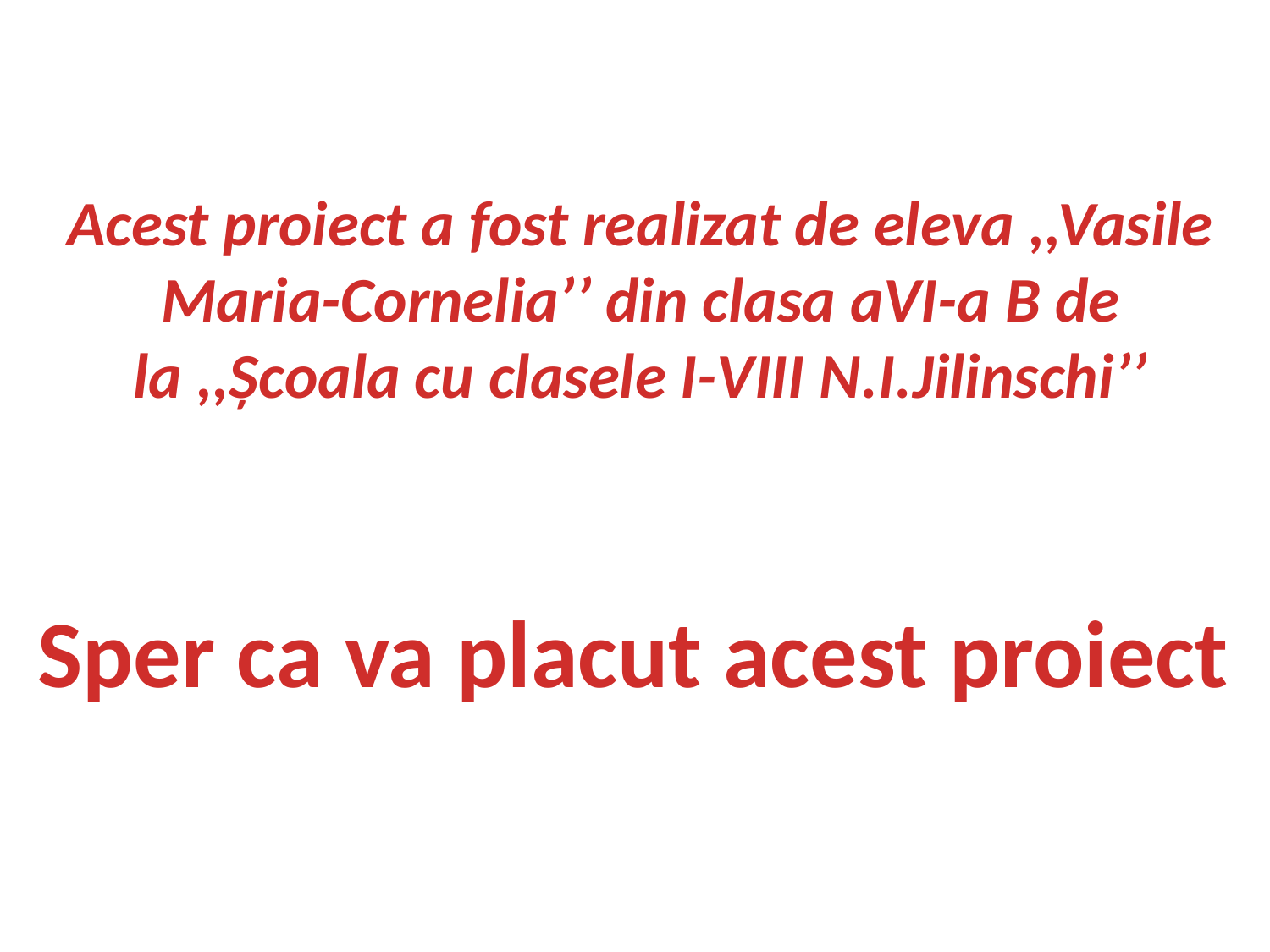

Acest proiect a fost realizat de eleva ,,Vasile Maria-Cornelia’’ din clasa aVI-a B de la ,,Școala cu clasele I-VIII N.I.Jilinschi’’
Sper ca va placut acest proiect